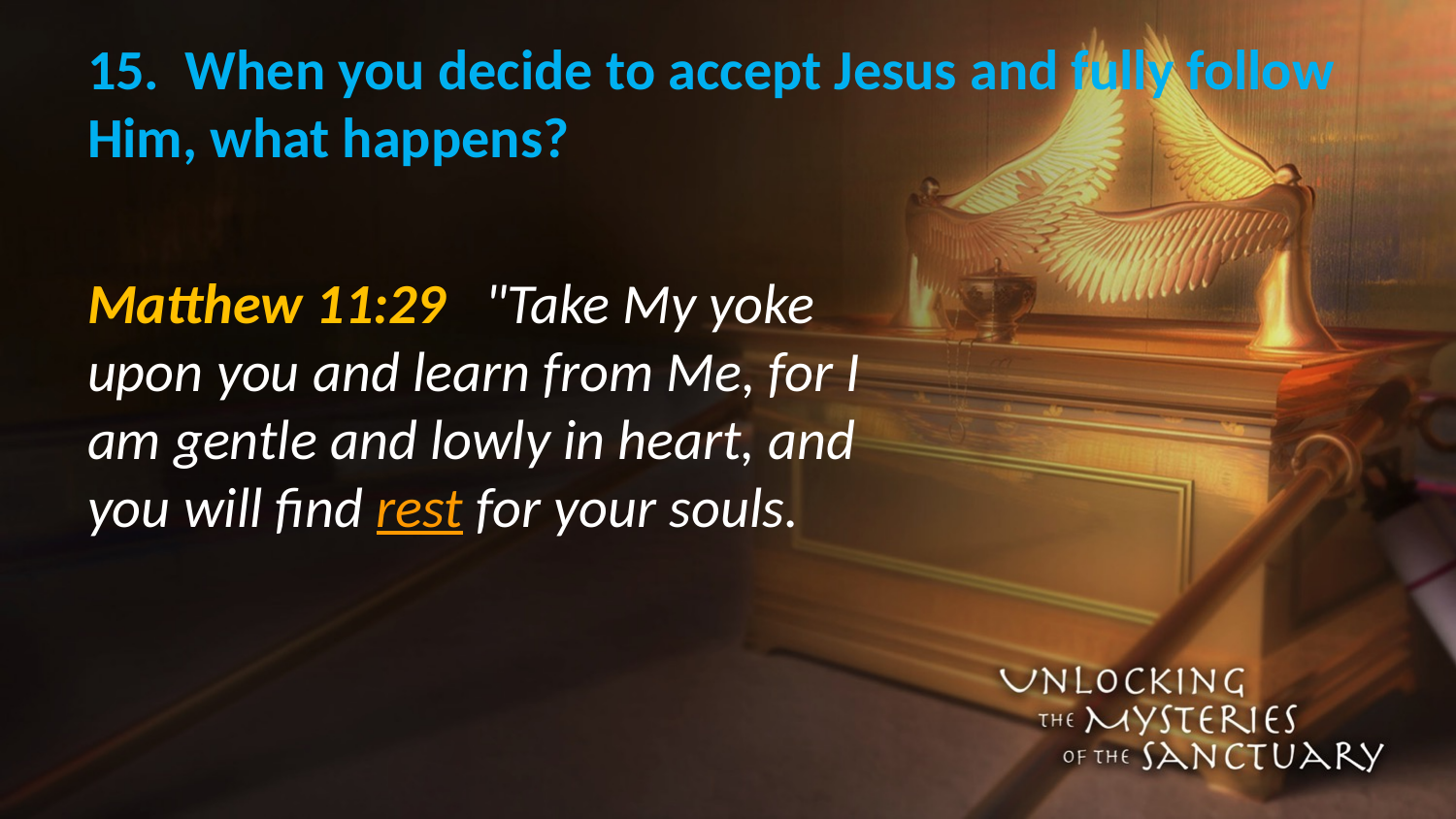

# 15.  When you decide to accept Jesus and fully follow Him, what happens?

Matthew 11:29   "Take My yoke upon you and learn from Me, for I am gentle and lowly in heart, and you will find rest for your souls.